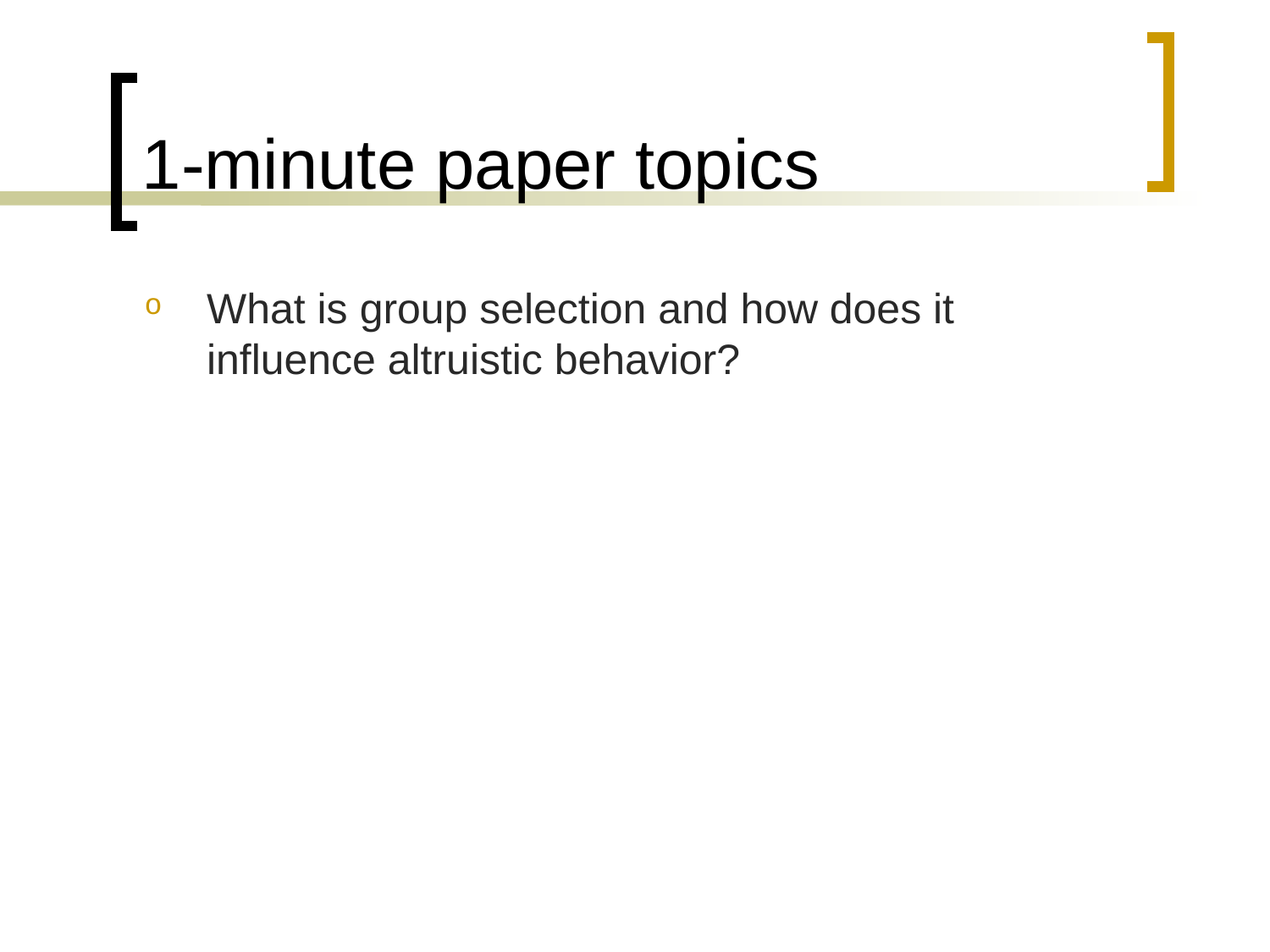

# 1-minute paper topics
What is group selection and how does it influence altruistic behavior?